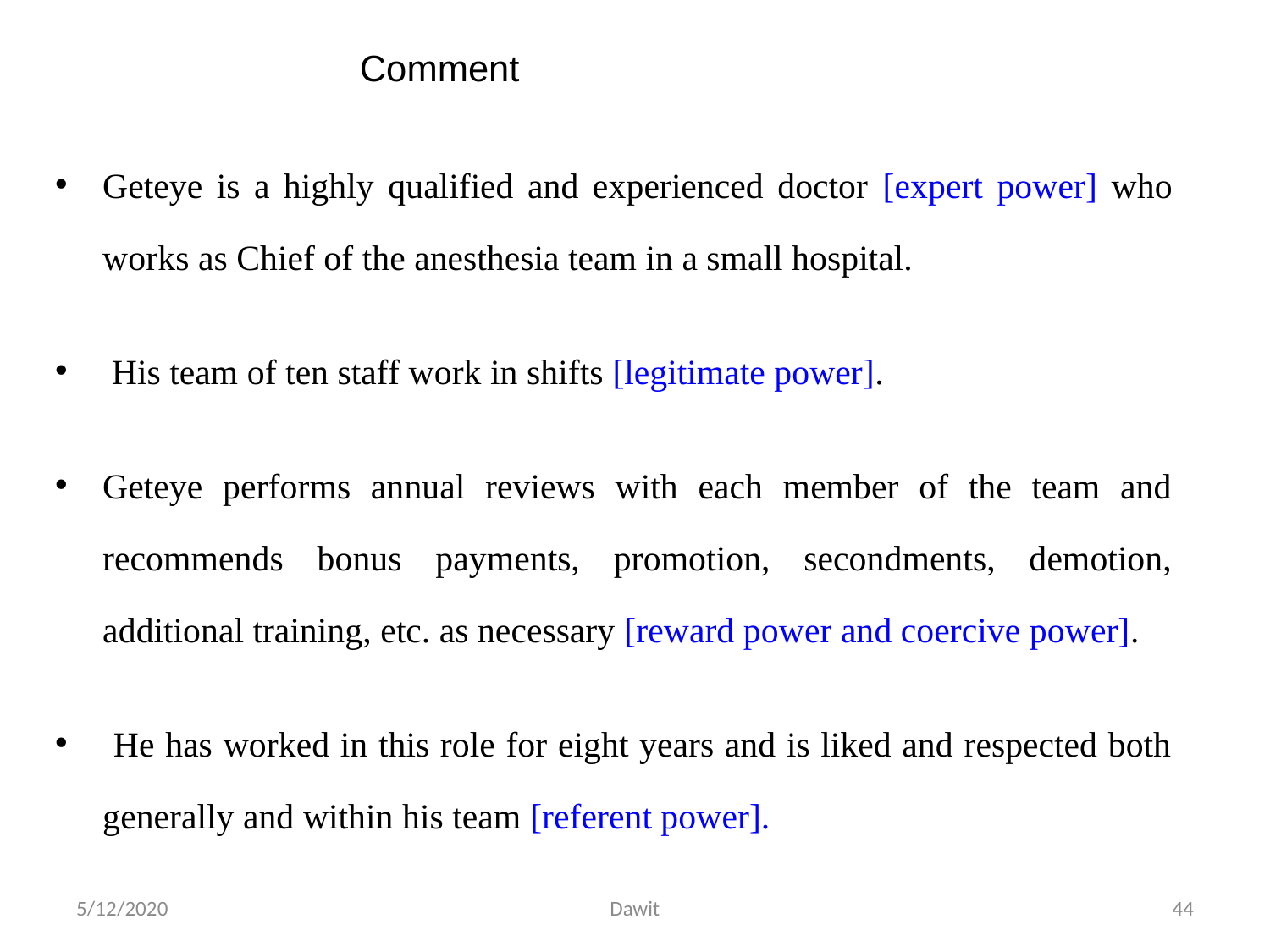

# Comment
Geteye is a highly qualified and experienced doctor [expert power] who works as Chief of the anesthesia team in a small hospital.
 His team of ten staff work in shifts [legitimate power].
Geteye performs annual reviews with each member of the team and recommends bonus payments, promotion, secondments, demotion, additional training, etc. as necessary [reward power and coercive power].
 He has worked in this role for eight years and is liked and respected both generally and within his team [referent power].

5/12/2020
Dawit
44